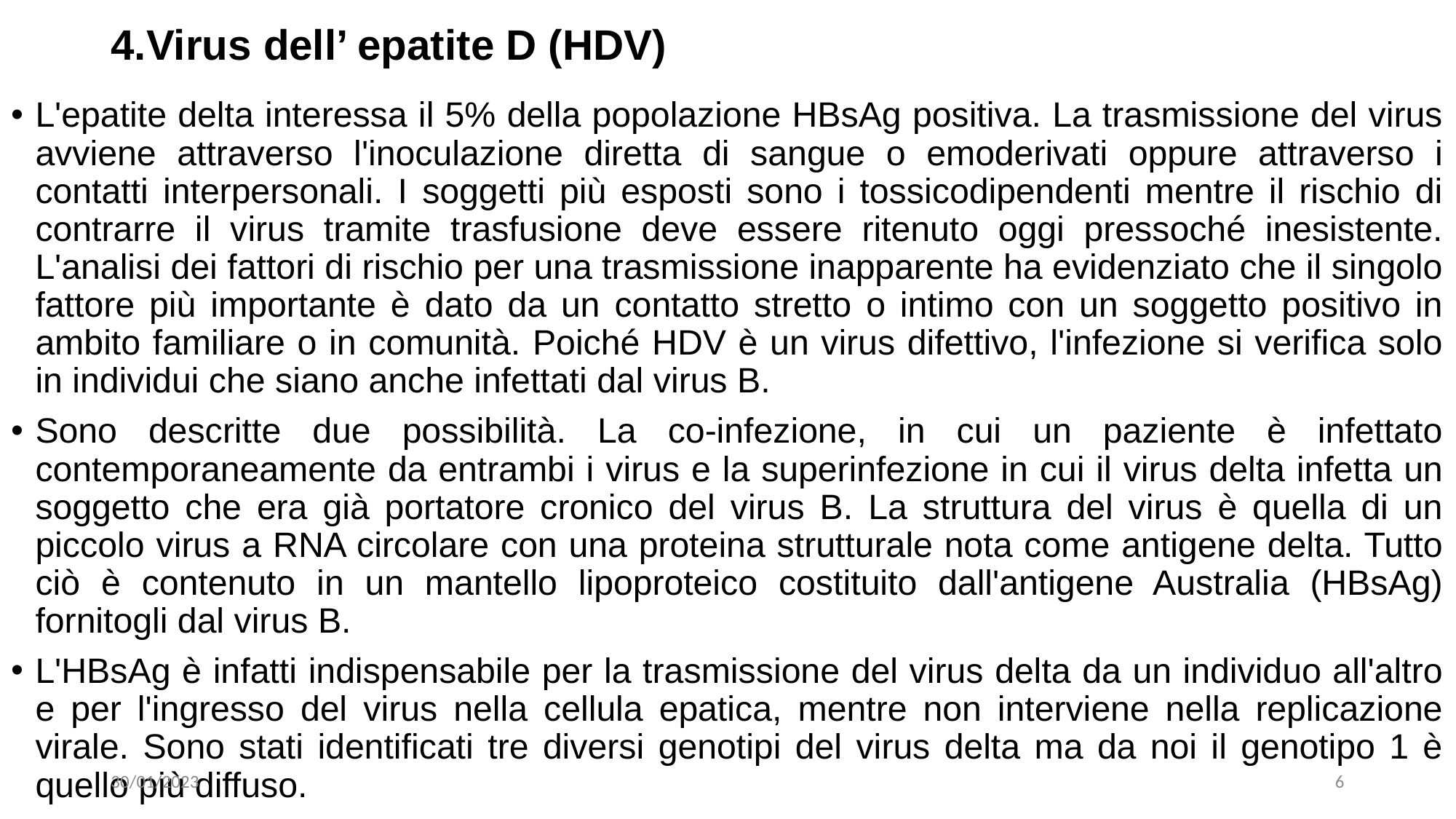

# 4.Virus dell’ epatite D (HDV)
L'epatite delta interessa il 5% della popolazione HBsAg positiva. La trasmissione del virus avviene attraverso l'inoculazione diretta di sangue o emoderivati oppure attraverso i contatti interpersonali. I soggetti più esposti sono i tossicodipendenti mentre il rischio di contrarre il virus tramite trasfusione deve essere ritenuto oggi pressoché inesistente. L'analisi dei fattori di rischio per una trasmissione inapparente ha evidenziato che il singolo fattore più importante è dato da un contatto stretto o intimo con un soggetto positivo in ambito familiare o in comunità. Poiché HDV è un virus difettivo, l'infezione si verifica solo in individui che siano anche infettati dal virus B.
Sono descritte due possibilità. La co-infezione, in cui un paziente è infettato contemporaneamente da entrambi i virus e la superinfezione in cui il virus delta infetta un soggetto che era già portatore cronico del virus B. La struttura del virus è quella di un piccolo virus a RNA circolare con una proteina strutturale nota come antigene delta. Tutto ciò è contenuto in un mantello lipoproteico costituito dall'antigene Australia (HBsAg) fornitogli dal virus B.
L'HBsAg è infatti indispensabile per la trasmissione del virus delta da un individuo all'altro e per l'ingresso del virus nella cellula epatica, mentre non interviene nella replicazione virale. Sono stati identificati tre diversi genotipi del virus delta ma da noi il genotipo 1 è quello più diffuso.
30/01/2023

6